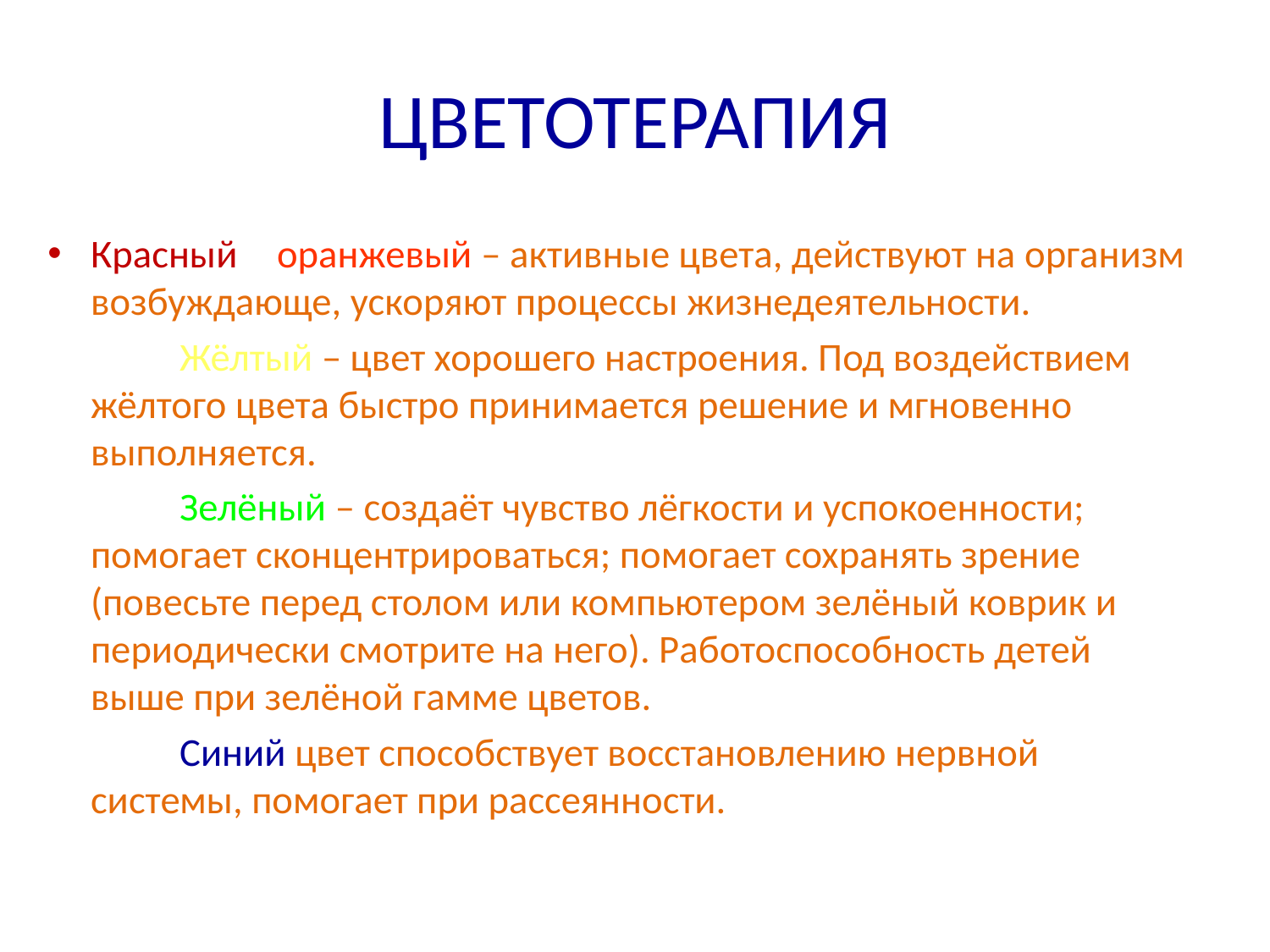

# ЦВЕТОТЕРАПИЯ
Красный и оранжевый – активные цвета, действуют на организм возбуждающе, ускоряют процессы жизнедеятельности.
	Жёлтый – цвет хорошего настроения. Под воздействием жёлтого цвета быстро принимается решение и мгновенно выполняется.
	Зелёный – создаёт чувство лёгкости и успокоенности; помогает сконцентрироваться; помогает сохранять зрение (повесьте перед столом или компьютером зелёный коврик и периодически смотрите на него). Работоспособность детей выше при зелёной гамме цветов.
	Синий цвет способствует восстановлению нервной системы, помогает при рассеянности.